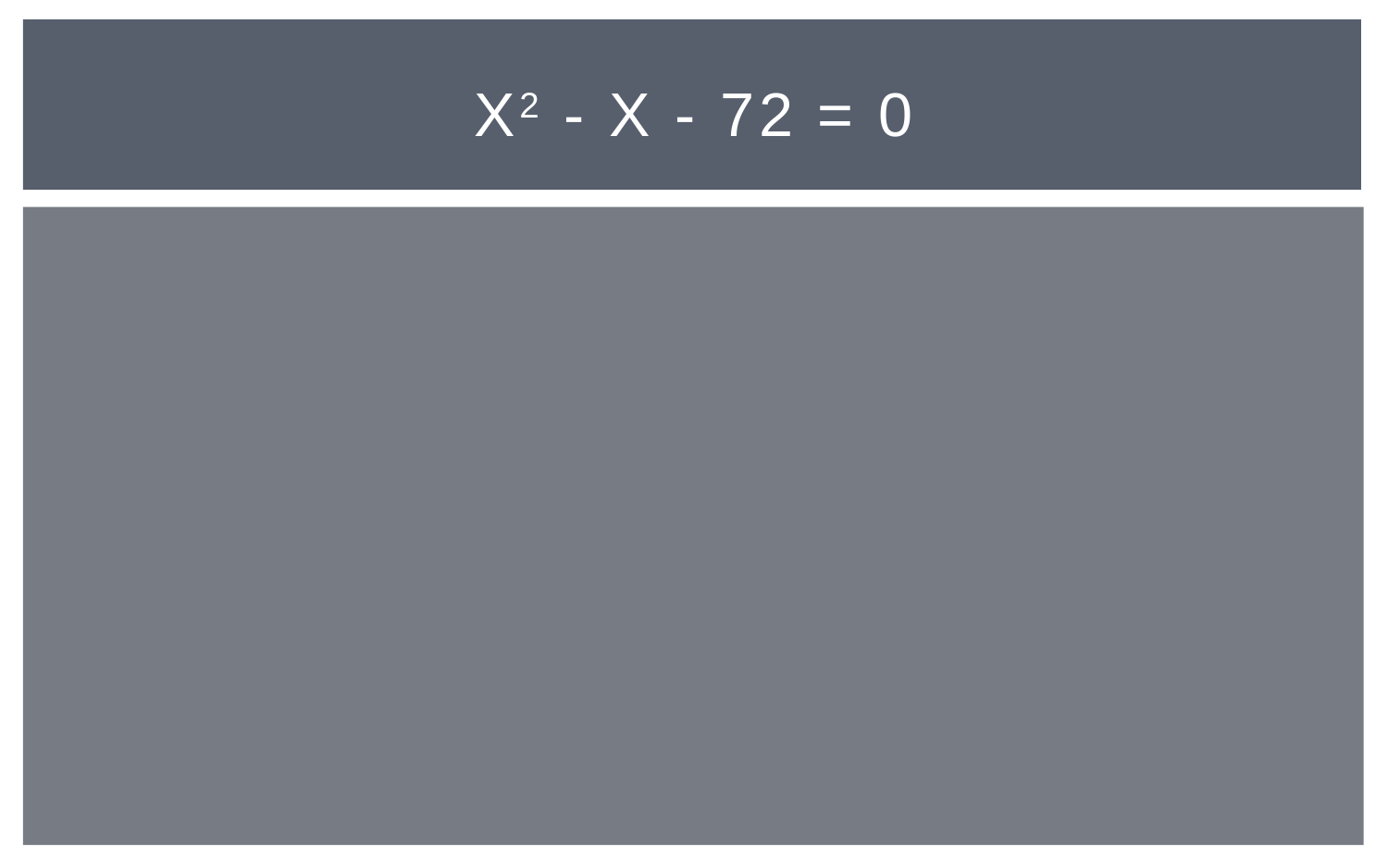

# x2 - x - 72 = 0